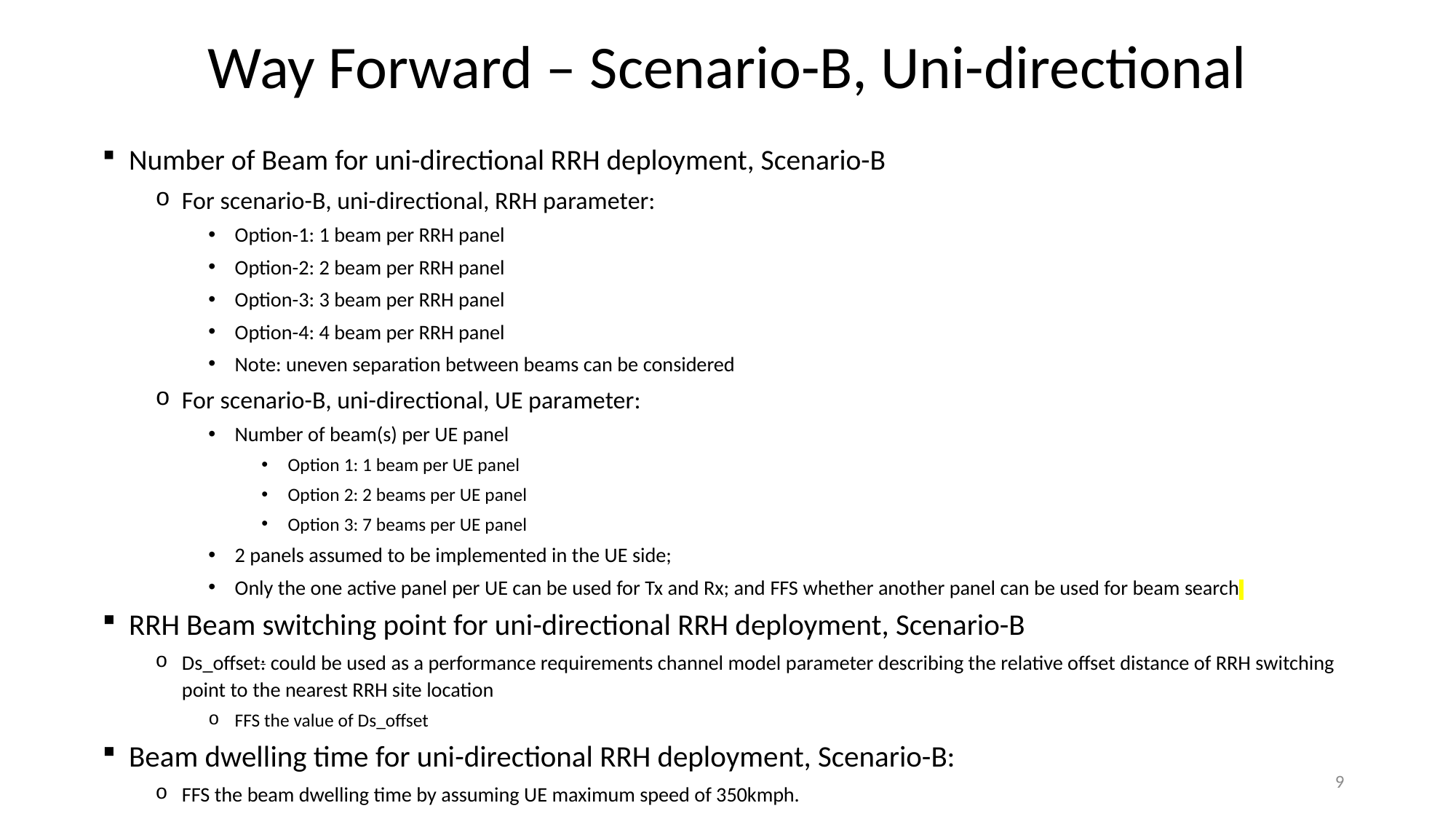

# Way Forward – Scenario-B, Uni-directional
Number of Beam for uni-directional RRH deployment, Scenario-B
For scenario-B, uni-directional, RRH parameter:
Option-1: 1 beam per RRH panel
Option-2: 2 beam per RRH panel
Option-3: 3 beam per RRH panel
Option-4: 4 beam per RRH panel
Note: uneven separation between beams can be considered
For scenario-B, uni-directional, UE parameter:
Number of beam(s) per UE panel
Option 1: 1 beam per UE panel
Option 2: 2 beams per UE panel
Option 3: 7 beams per UE panel
2 panels assumed to be implemented in the UE side;
Only the one active panel per UE can be used for Tx and Rx; and FFS whether another panel can be used for beam search
RRH Beam switching point for uni-directional RRH deployment, Scenario-B
Ds_offset: could be used as a performance requirements channel model parameter describing the relative offset distance of RRH switching point to the nearest RRH site location
FFS the value of Ds_offset
Beam dwelling time for uni-directional RRH deployment, Scenario-B:
FFS the beam dwelling time by assuming UE maximum speed of 350kmph.
9